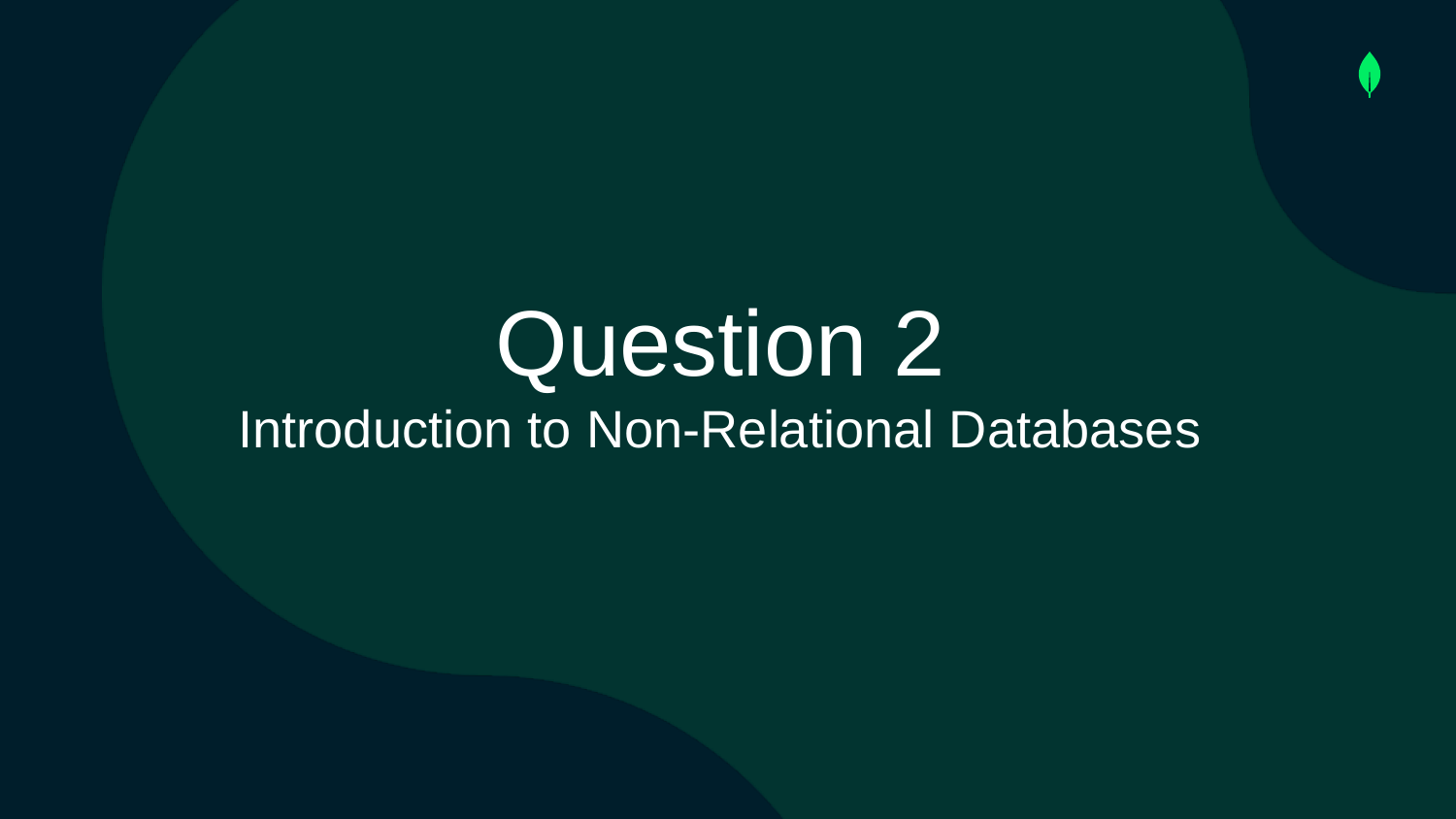

# Question 2
Introduction to Non-Relational Databases